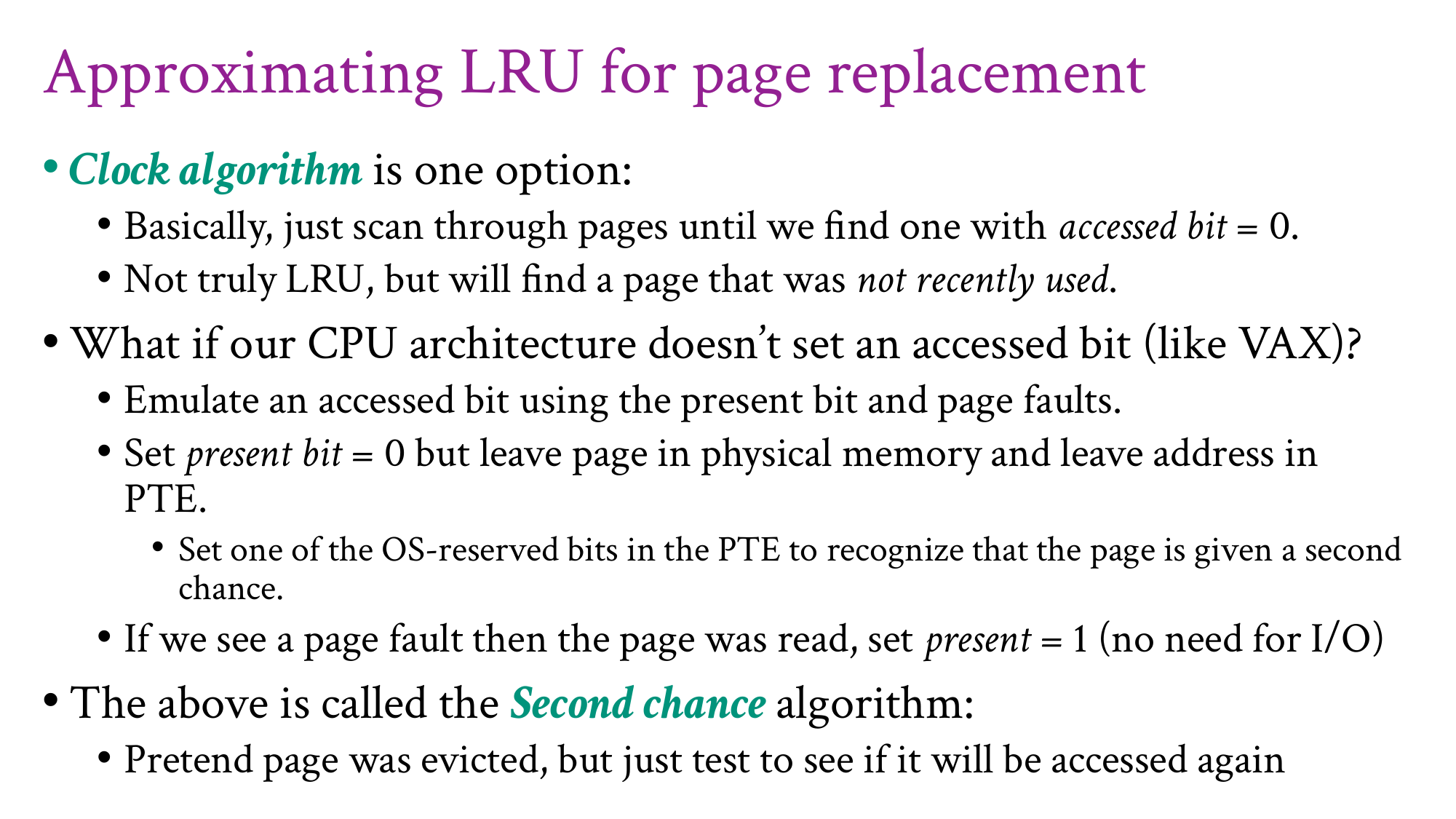

# Approximating LRU for page replacement
Clock algorithm is one option:
Basically, just scan through pages until we find one with accessed bit = 0.
Not truly LRU, but will find a page that was not recently used.
What if our CPU architecture doesn’t set an accessed bit (like VAX)?
Emulate an accessed bit using the present bit and page faults.
Set present bit = 0 but leave page in physical memory and leave address in PTE.
Set one of the OS-reserved bits in the PTE to recognize that the page is given a second chance.
If we see a page fault then the page was read, set present = 1 (no need for I/O)
The above is called the Second chance algorithm:
Pretend page was evicted, but just test to see if it will be accessed again